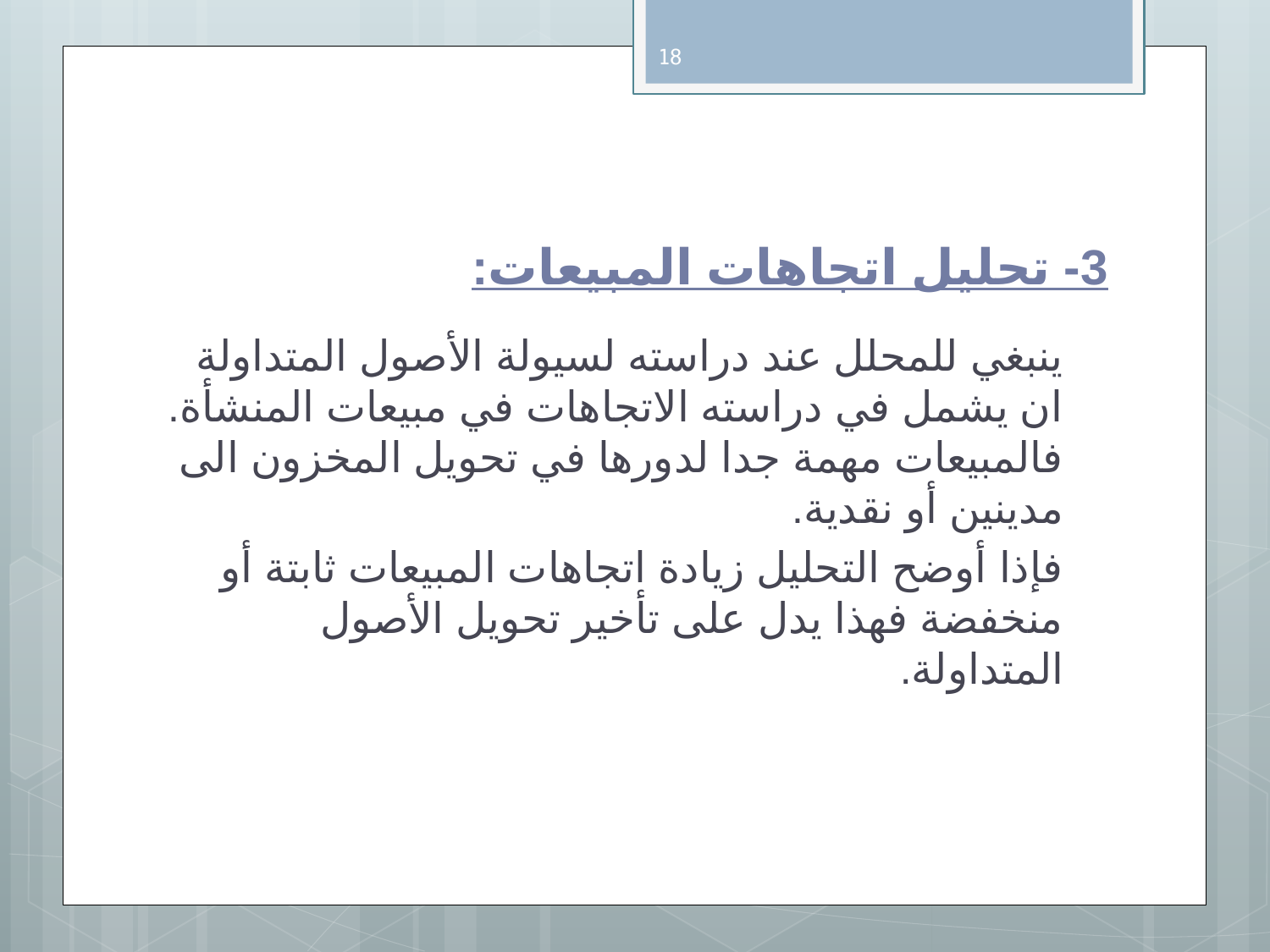

18
# 3- تحليل اتجاهات المبيعات:
ينبغي للمحلل عند دراسته لسيولة الأصول المتداولة ان يشمل في دراسته الاتجاهات في مبيعات المنشأة. فالمبيعات مهمة جدا لدورها في تحويل المخزون الى مدينين أو نقدية.
فإذا أوضح التحليل زيادة اتجاهات المبيعات ثابتة أو منخفضة فهذا يدل على تأخير تحويل الأصول المتداولة.